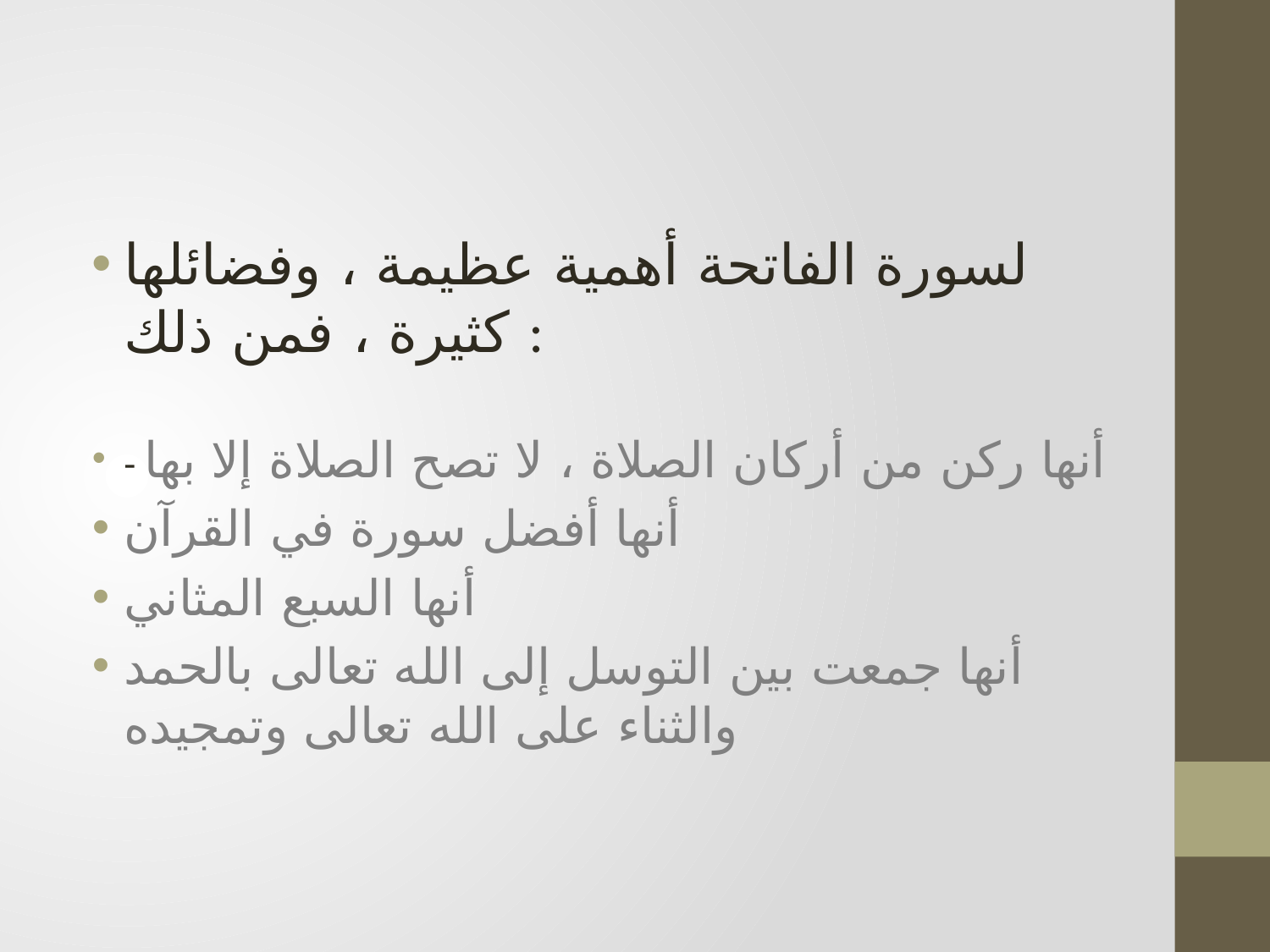

#
لسورة الفاتحة أهمية عظيمة ، وفضائلها كثيرة ، فمن ذلك :

- أنها ركن من أركان الصلاة ، لا تصح الصلاة إلا بها
أنها أفضل سورة في القرآن
أنها السبع المثاني
أنها جمعت بين التوسل إلى الله تعالى بالحمد والثناء على الله تعالى وتمجيده